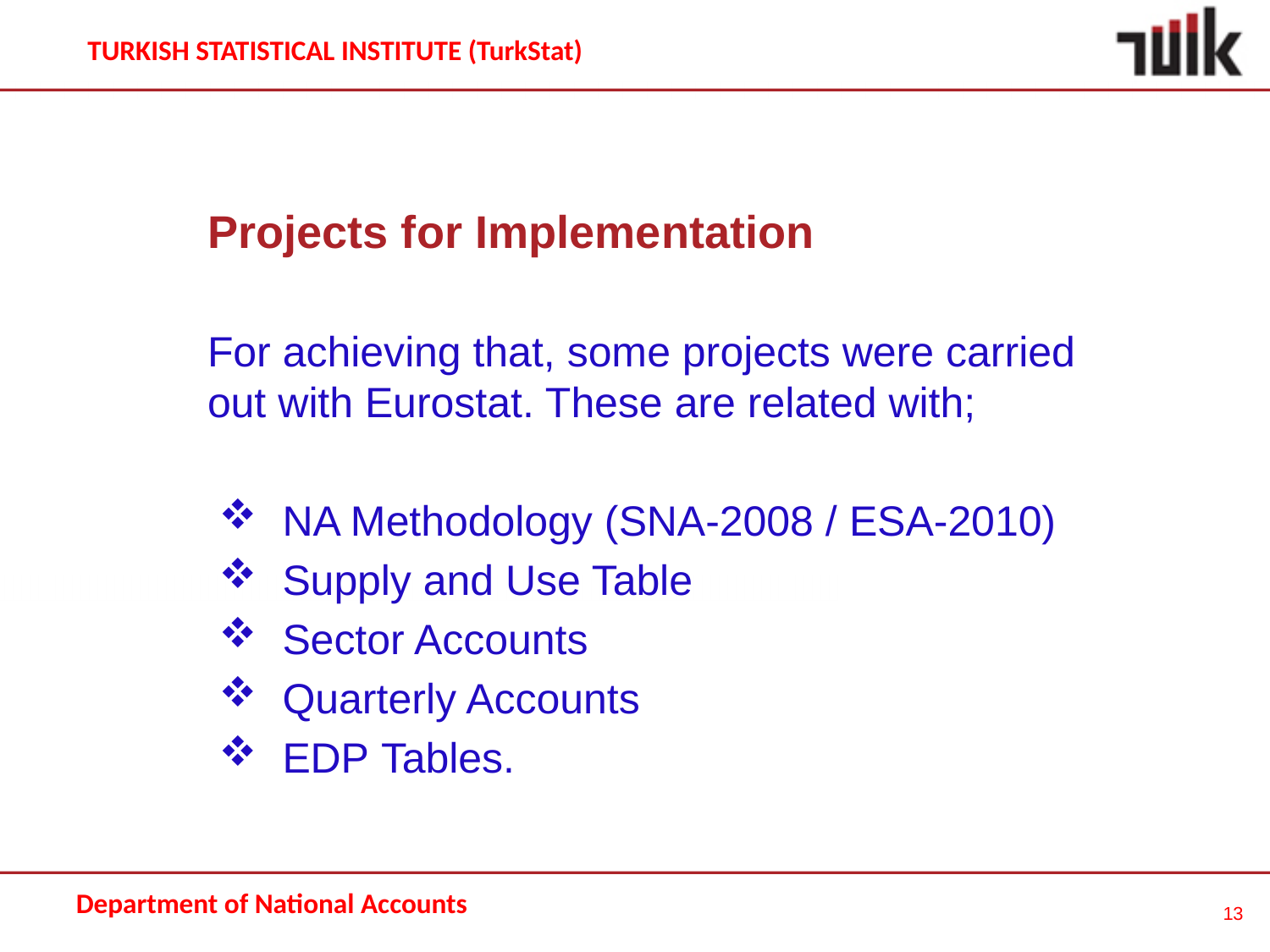

Projects for Implementation

For achieving that, some projects were carried out with Eurostat. These are related with;

NA Methodology (SNA-2008 / ESA-2010)
Supply and Use Table
Sector Accounts
Quarterly Accounts
EDP Tables.

13